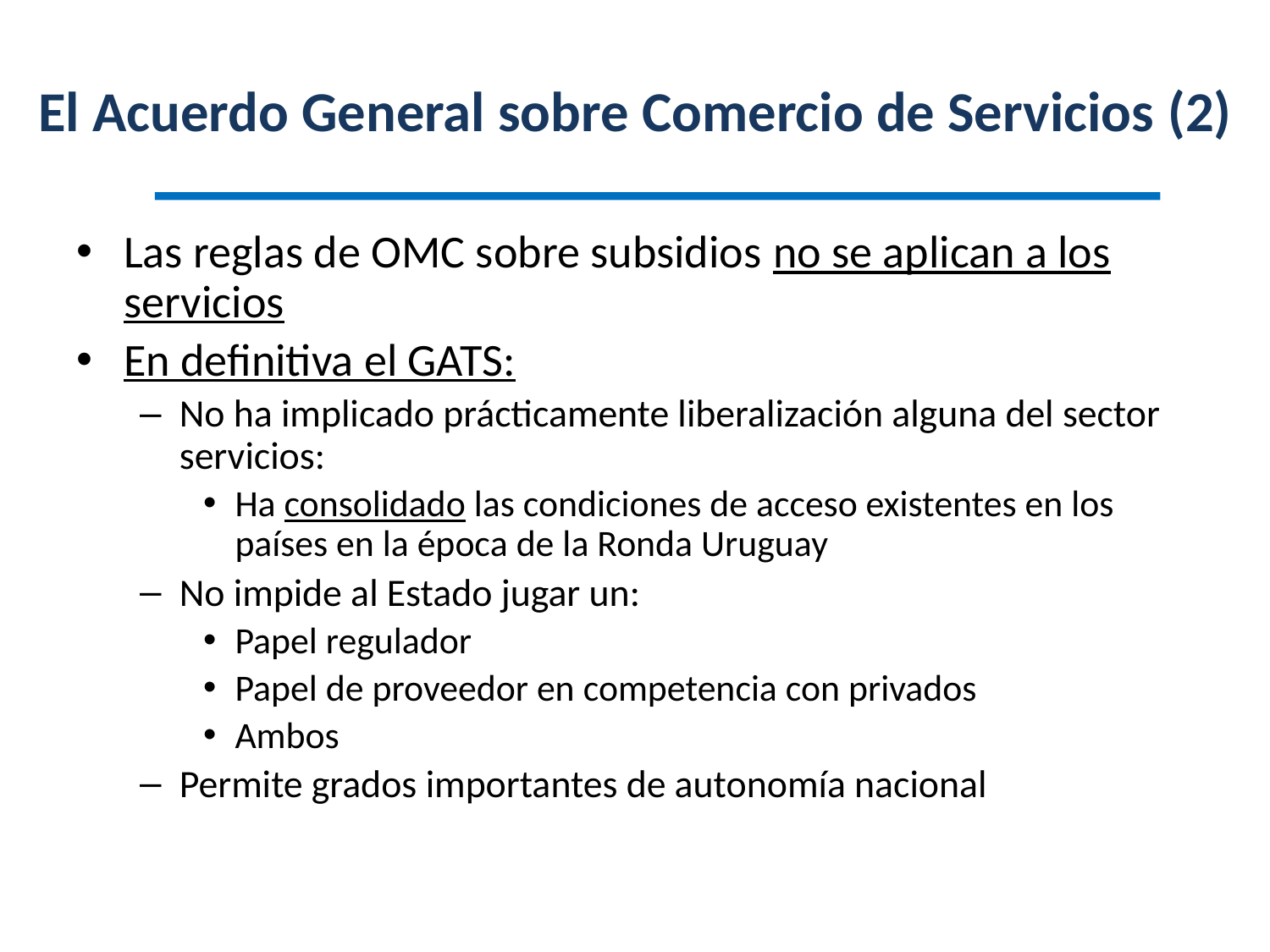

# El Acuerdo General sobre Comercio de Servicios (2)

Las reglas de OMC sobre subsidios no se aplican a los servicios
En definitiva el GATS:
No ha implicado prácticamente liberalización alguna del sector servicios:
Ha consolidado las condiciones de acceso existentes en los países en la época de la Ronda Uruguay
No impide al Estado jugar un:
Papel regulador
Papel de proveedor en competencia con privados
Ambos
Permite grados importantes de autonomía nacional